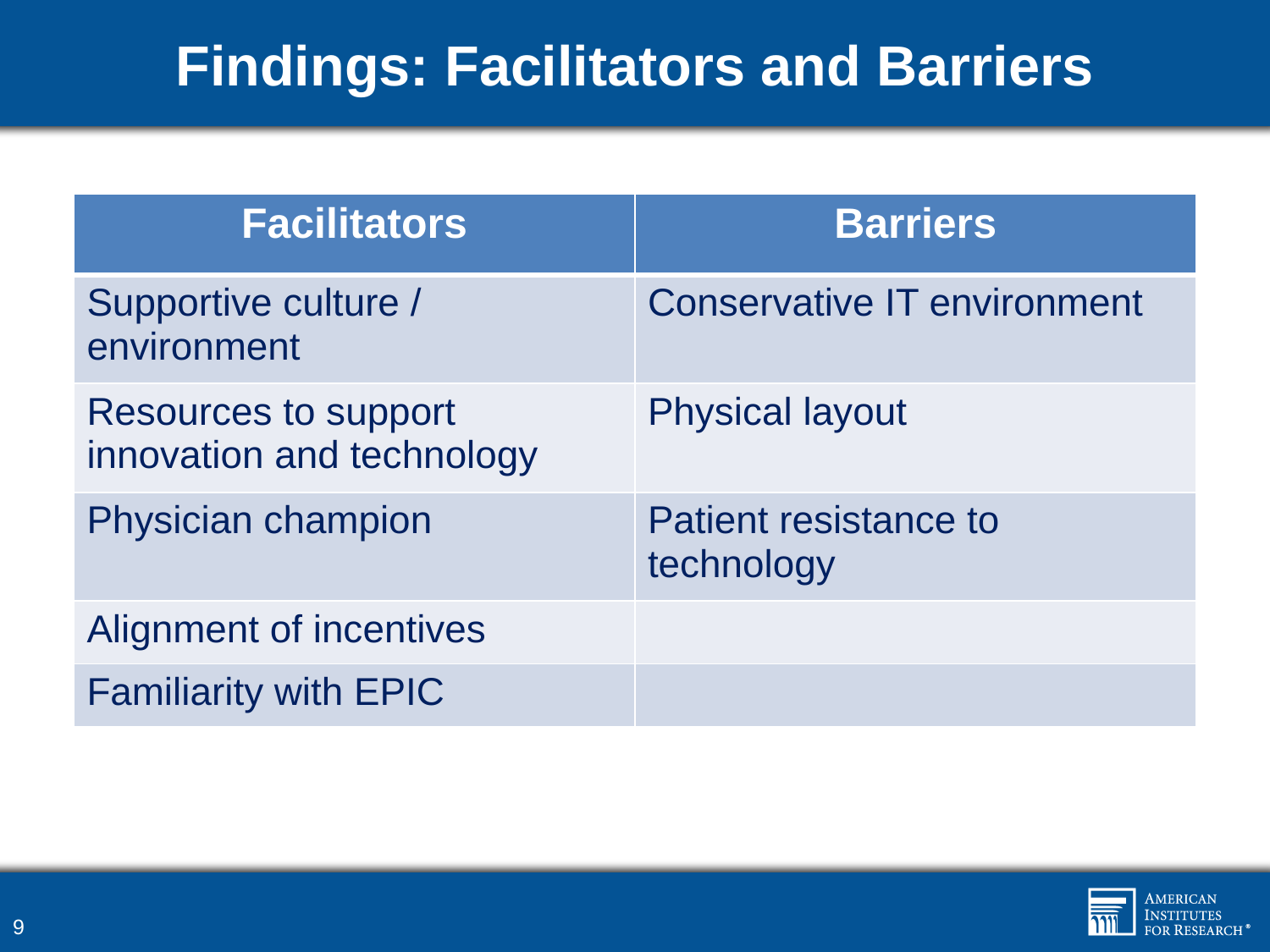

# Findings: Facilitators and Barriers

| Facilitators | Barriers |
| --- | --- |
| Supportive culture / environment | Conservative IT environment |
| Resources to support innovation and technology | Physical layout |
| Physician champion | Patient resistance to technology |
| Alignment of incentives |  |
| Familiarity with EPIC |  |
9